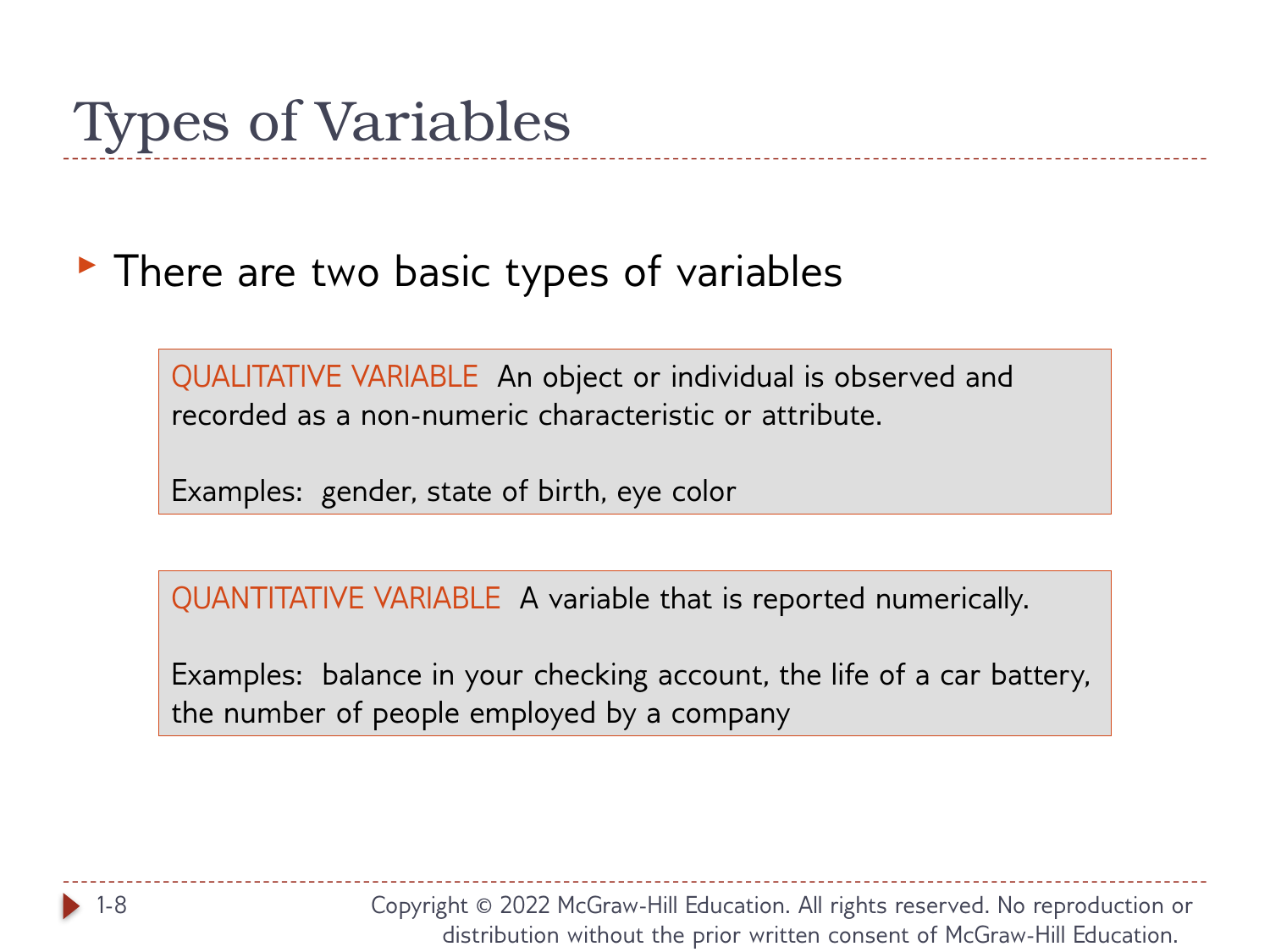

# Types of Variables

There are two basic types of variables

QUALITATIVE VARIABLE  An object or individual is observed and recorded as a non-numeric characteristic or attribute.

Examples:  gender, state of birth, eye color
QUANTITATIVE VARIABLE  A variable that is reported numerically.

Examples:  balance in your checking account, the life of a car battery, the number of people employed by a company
1-8
Copyright © 2022 McGraw-Hill Education. All rights reserved. No reproduction or distribution without the prior written consent of McGraw-Hill Education.